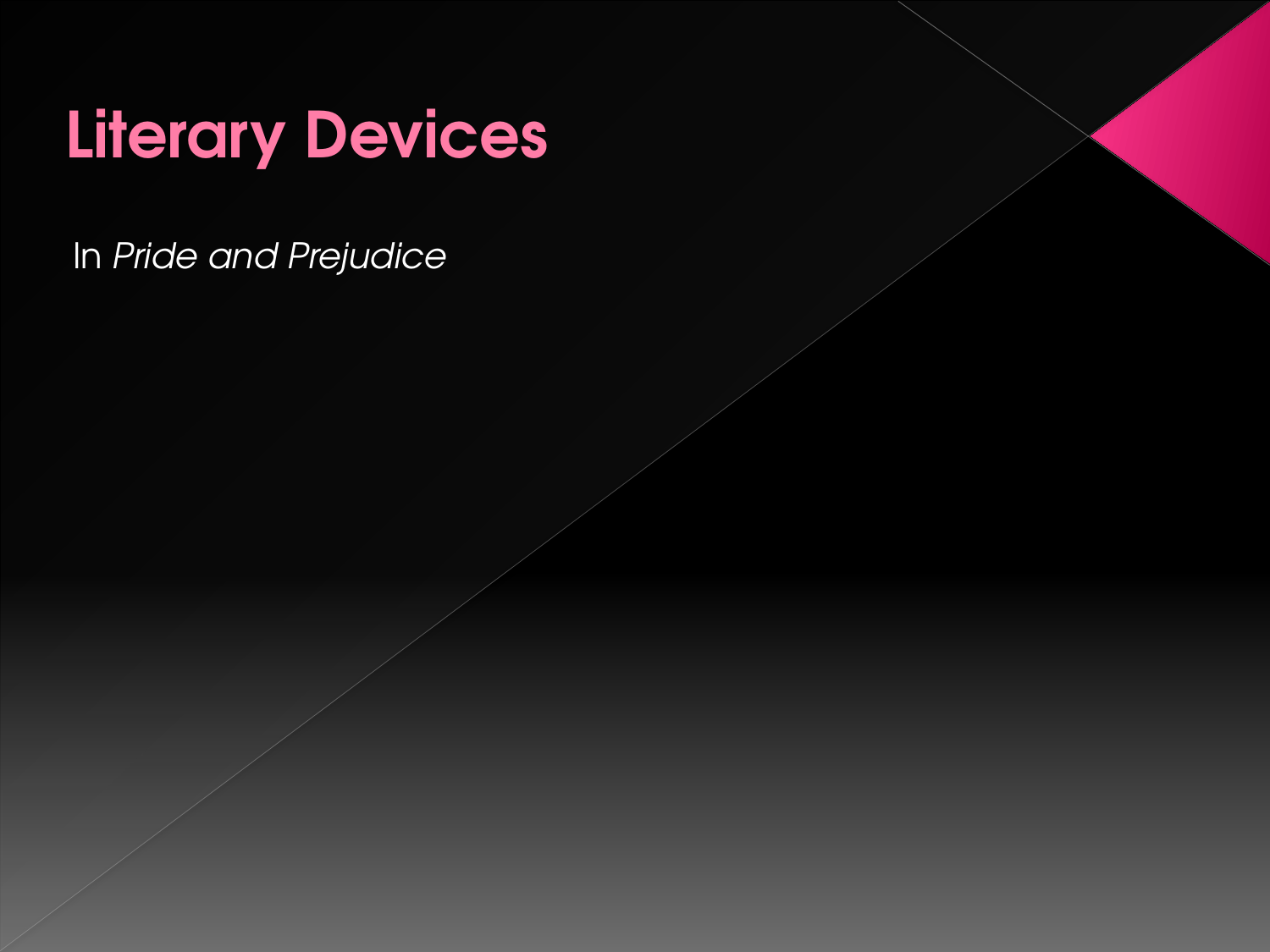

# Literary Devices
In Pride and Prejudice